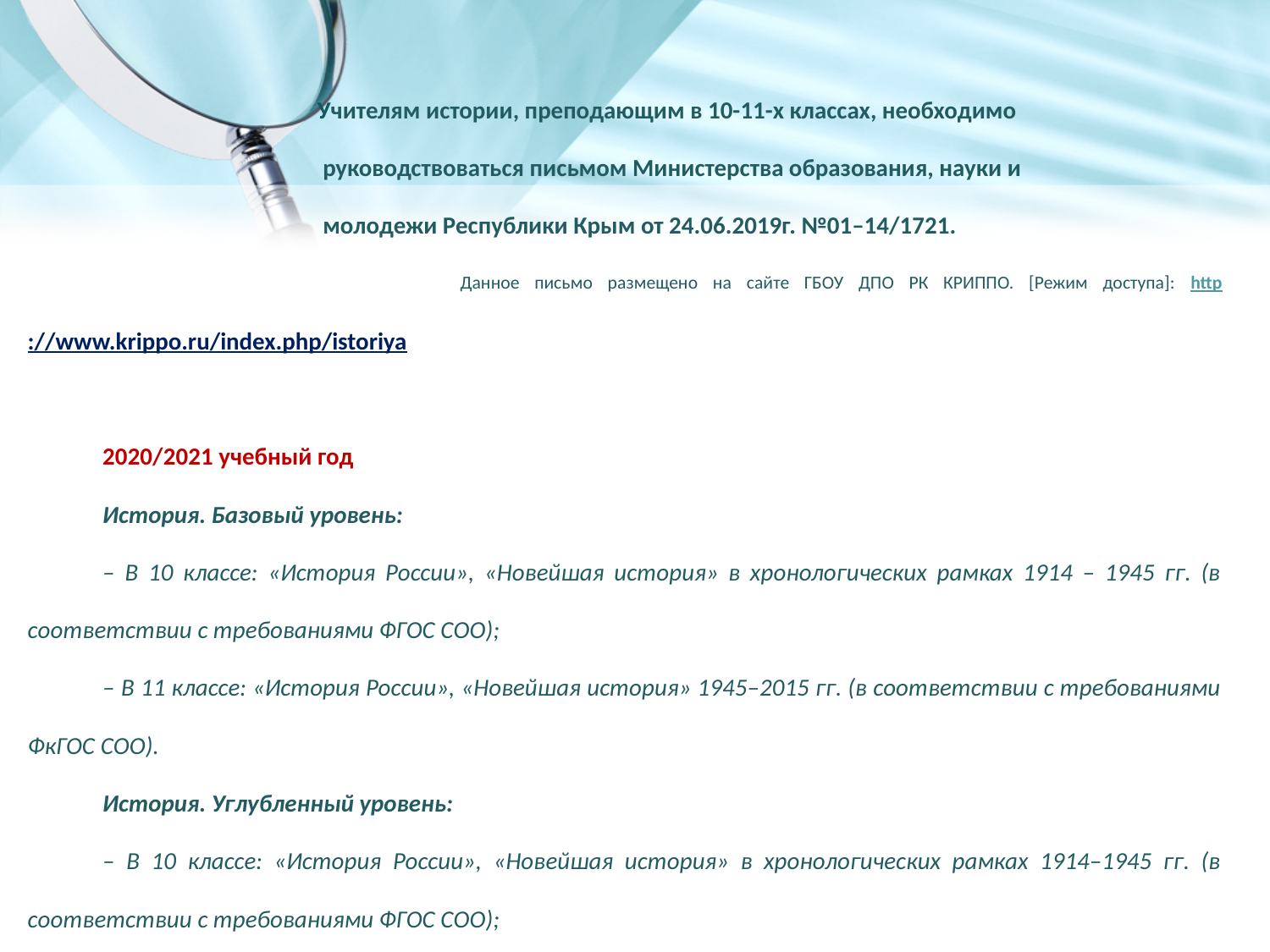

Учителям истории, преподающим в 10-11-х классах, необходимо
                                        руководствоваться письмом Министерства образования, науки и
                                        молодежи Республики Крым от 24.06.2019г. №01–14/1721.
                      Данное письмо размещено на сайте ГБОУ ДПО РК КРИППО. [Режим доступа]: http://www.krippo.ru/index.php/istoriya

2020/2021 учебный год
История. Базовый уровень:
– В 10 классе: «История России», «Новейшая история» в хронологических рамках 1914 – 1945 гг. (в соответствии с требованиями ФГОС СОО);
– В 11 классе: «История России», «Новейшая история» 1945–2015 гг. (в соответствии с требованиями ФкГОС СОО).
История. Углубленный уровень:
– В 10 классе: «История России», «Новейшая история» в хронологических рамках 1914–1945 гг. (в соответствии с требованиями ФГОС СОО);
– В 11 классе: в первом полугодии изучается период 1945–2015 гг., во втором полугодии – повторительно-обобщающий курс «История. Россия до 1914 года» (в соответствии с требованиями ФкГОС СОО).
Учитывая важность изучения периода 1914–1941 гг. и темы «Великая Отечественная война. 1941–1945гг», необходимо  предусмотреть возможность организации уроков повторения по данным вопросам.